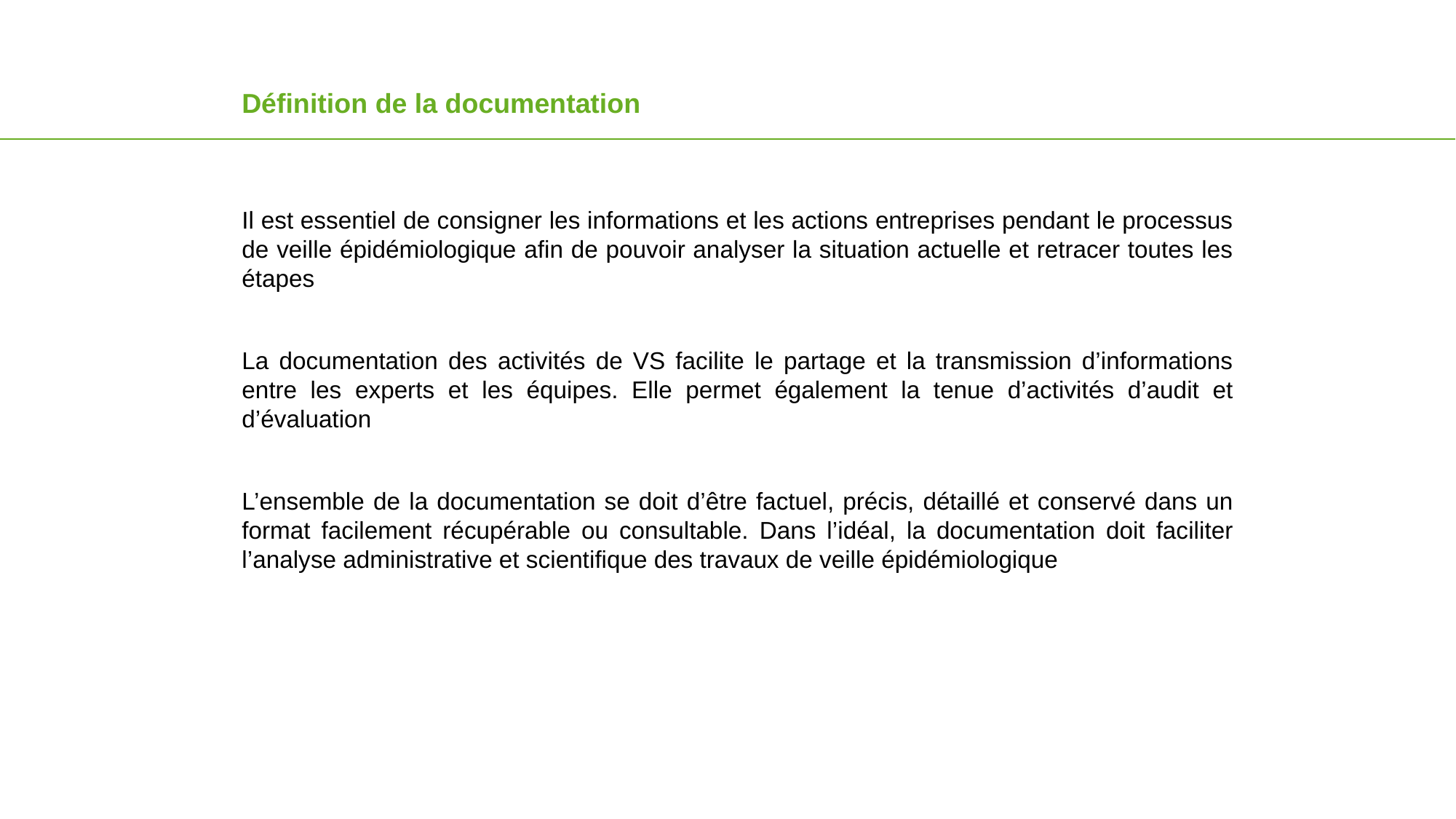

Définition de la documentation
Il est essentiel de consigner les informations et les actions entreprises pendant le processus de veille épidémiologique afin de pouvoir analyser la situation actuelle et retracer toutes les étapes

La documentation des activités de VS facilite le partage et la transmission d’informations entre les experts et les équipes. Elle permet également la tenue d’activités d’audit et d’évaluation

L’ensemble de la documentation se doit d’être factuel, précis, détaillé et conservé dans un format facilement récupérable ou consultable. Dans l’idéal, la documentation doit faciliter l’analyse administrative et scientifique des travaux de veille épidémiologique